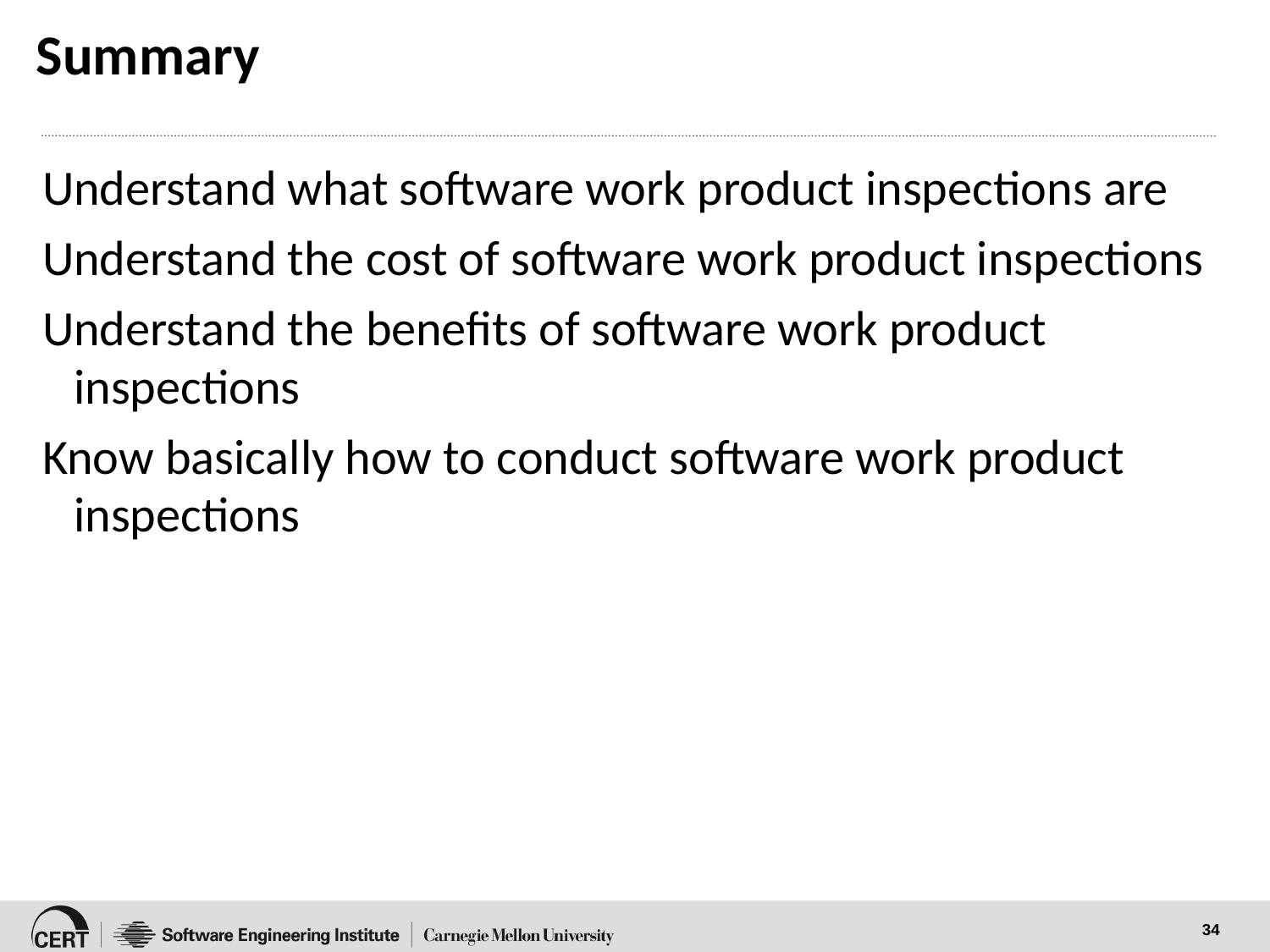

# Summary
Understand what software work product inspections are
Understand the cost of software work product inspections
Understand the benefits of software work product inspections
Know basically how to conduct software work product inspections